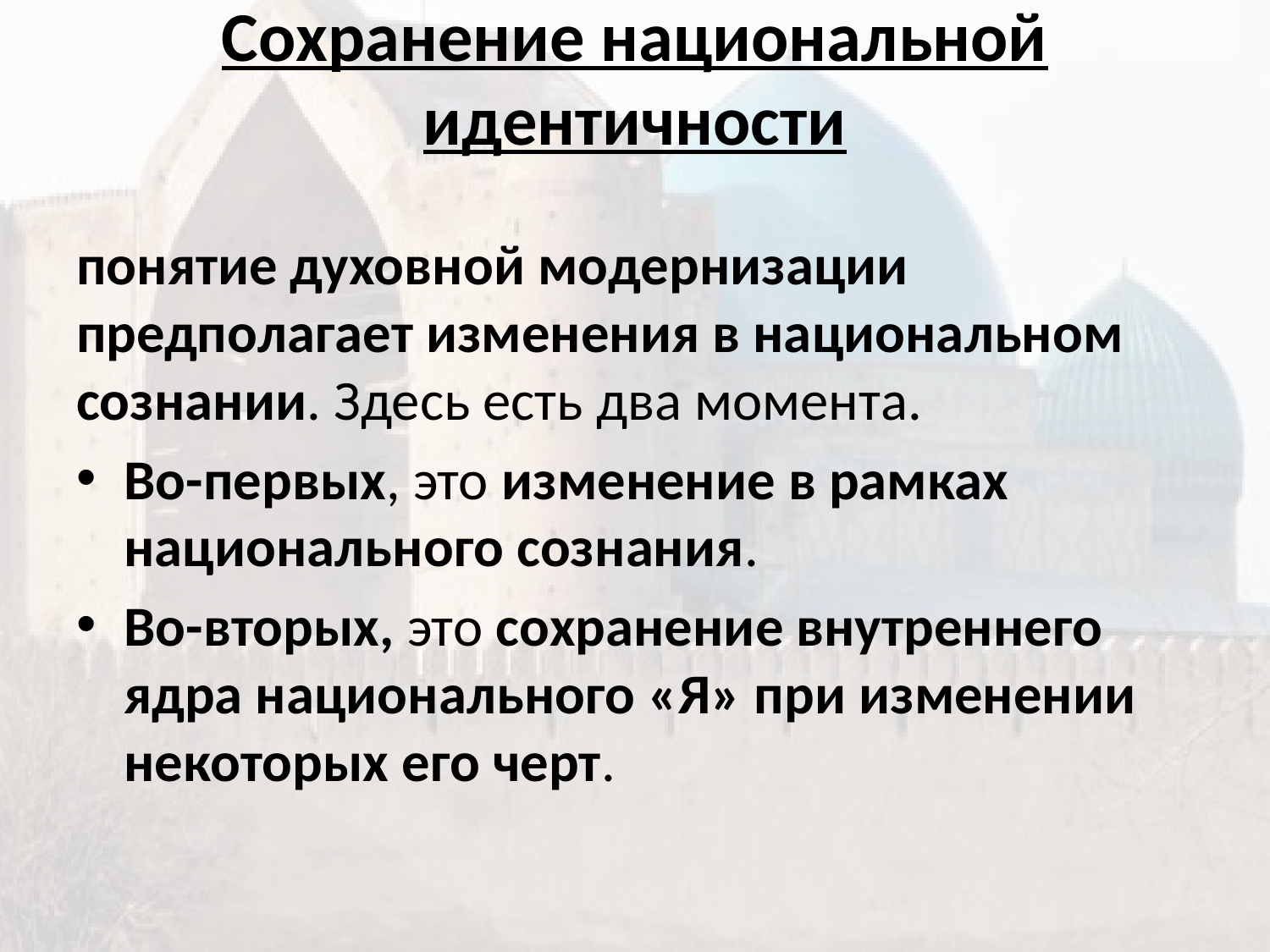

# Сохранение национальной идентичности
понятие духовной модернизации предполагает изменения в национальном сознании. Здесь есть два момента.
Во-первых, это изменение в рамках национального сознания.
Во-вторых, это сохранение внутреннего ядра национального «Я» при изменении некоторых его черт.